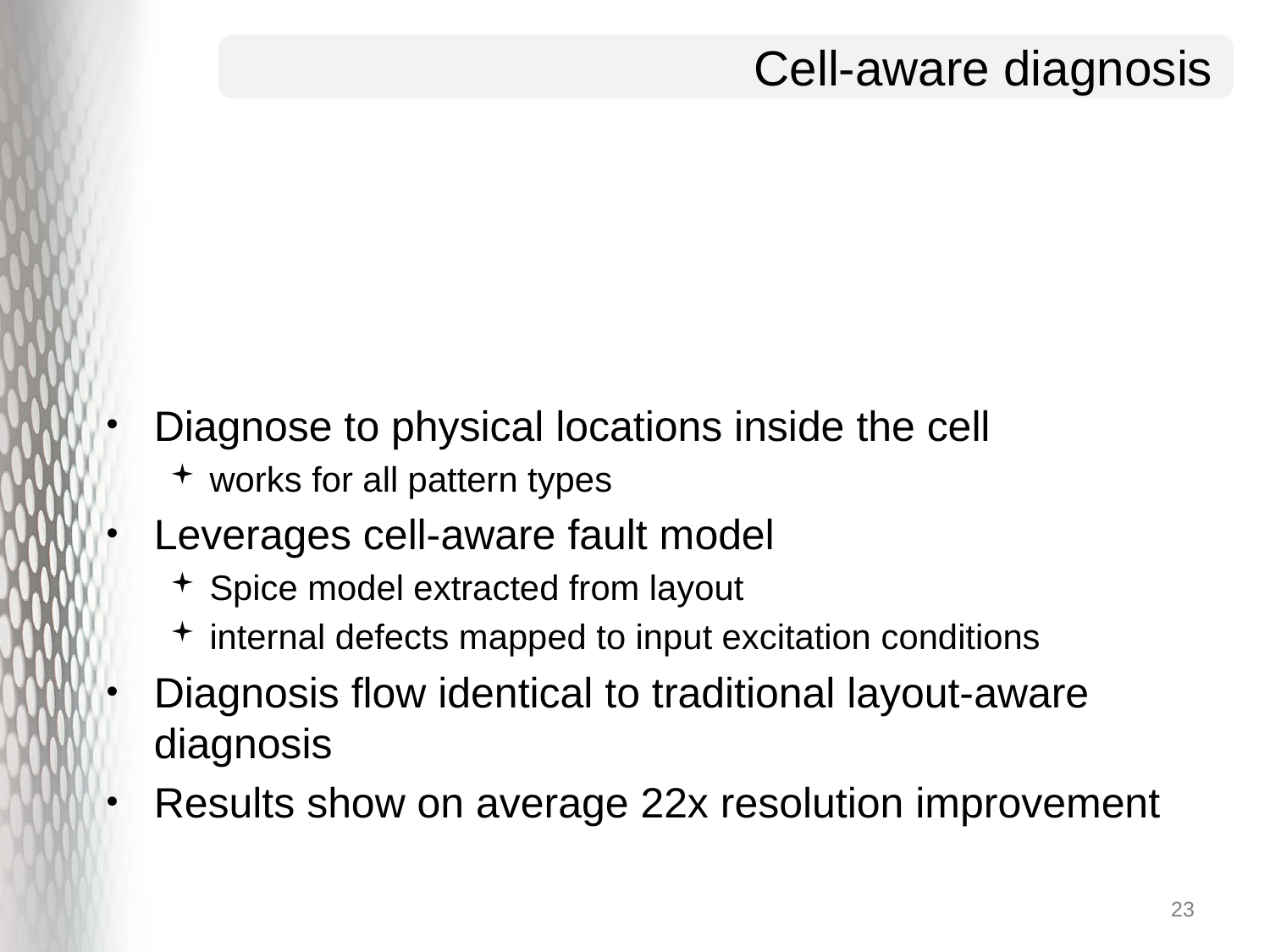

# Cell-aware diagnosis
Diagnose to physical locations inside the cell
works for all pattern types
Leverages cell-aware fault model
Spice model extracted from layout
internal defects mapped to input excitation conditions
Diagnosis flow identical to traditional layout-aware diagnosis
Results show on average 22x resolution improvement